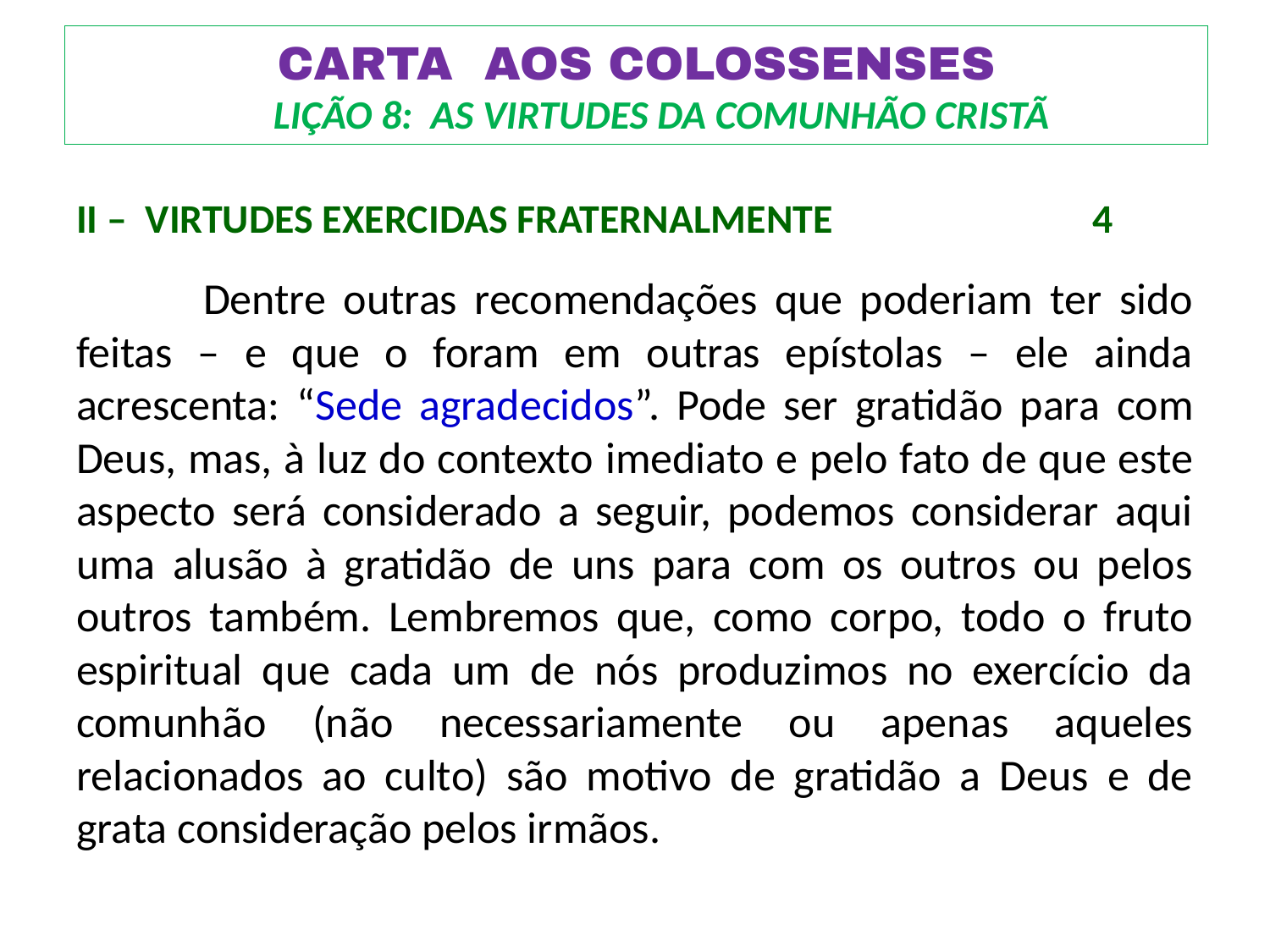

# CARTA  AOS COLOSSENSES LIÇÃO 8:  AS VIRTUDES DA COMUNHÃO CRISTÃ
II –  VIRTUDES EXERCIDAS FRATERNALMENTE 		4

	Dentre outras recomendações que poderiam ter sido feitas – e que o foram em outras epístolas – ele ainda acrescenta: “Sede agradecidos”. Pode ser gratidão para com Deus, mas, à luz do contexto imediato e pelo fato de que este aspecto será considerado a seguir, podemos considerar aqui uma alusão à gratidão de uns para com os outros ou pelos outros também. Lembremos que, como corpo, todo o fruto espiritual que cada um de nós produzimos no exercício da comunhão (não necessariamente ou apenas aqueles relacionados ao culto) são motivo de gratidão a Deus e de grata consideração pelos irmãos.